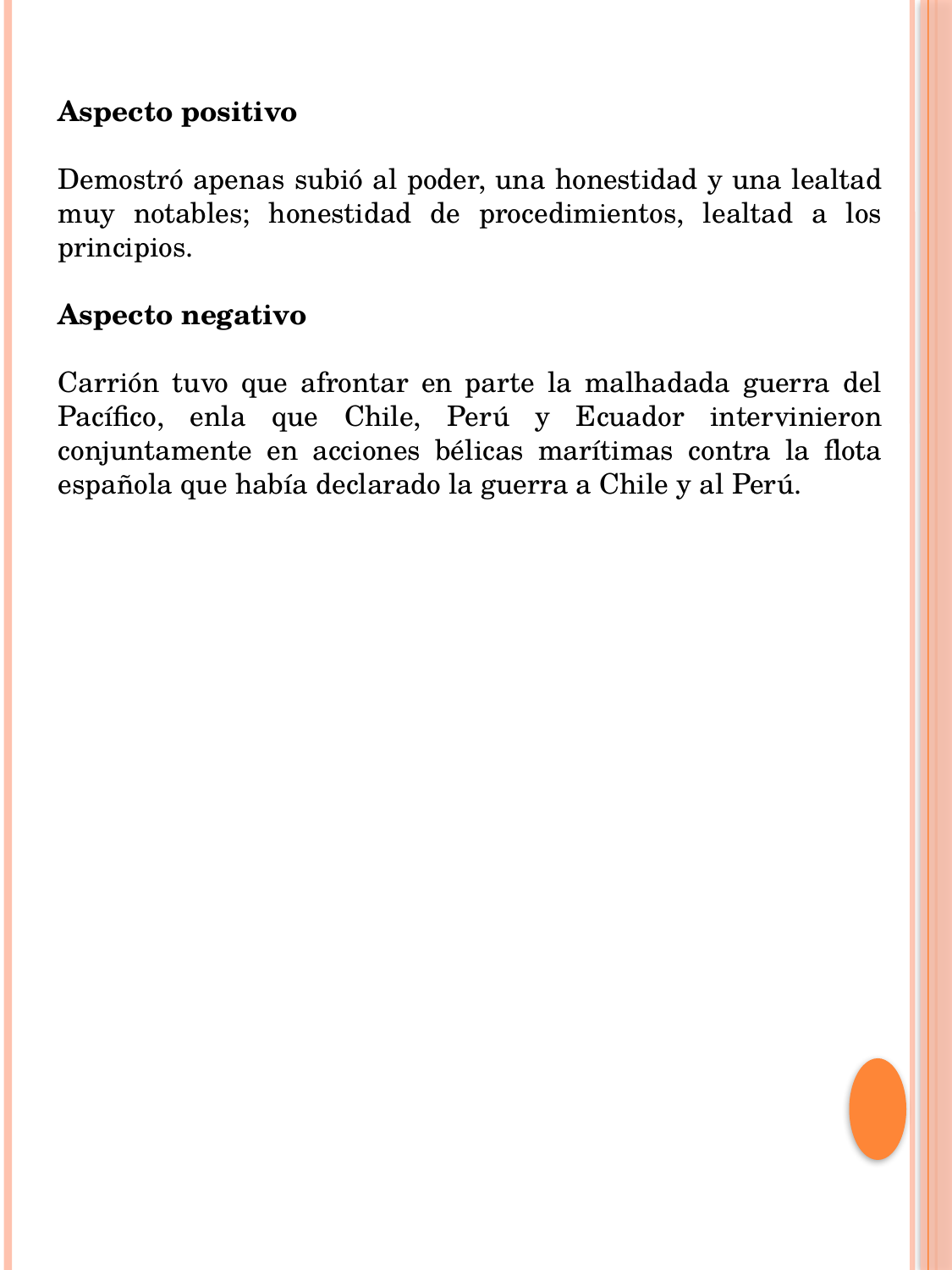

Aspecto positivo

Demostró apenas subió al poder, una honestidad y una lealtad muy notables; honestidad de procedimientos, lealtad a los principios.

Aspecto negativo

Carrión tuvo que afrontar en parte la malhadada guerra del Pacífico, enla que Chile, Perú y Ecuador intervinieron conjuntamente en acciones bélicas marítimas contra la flota española que había declarado la guerra a Chile y al Perú.